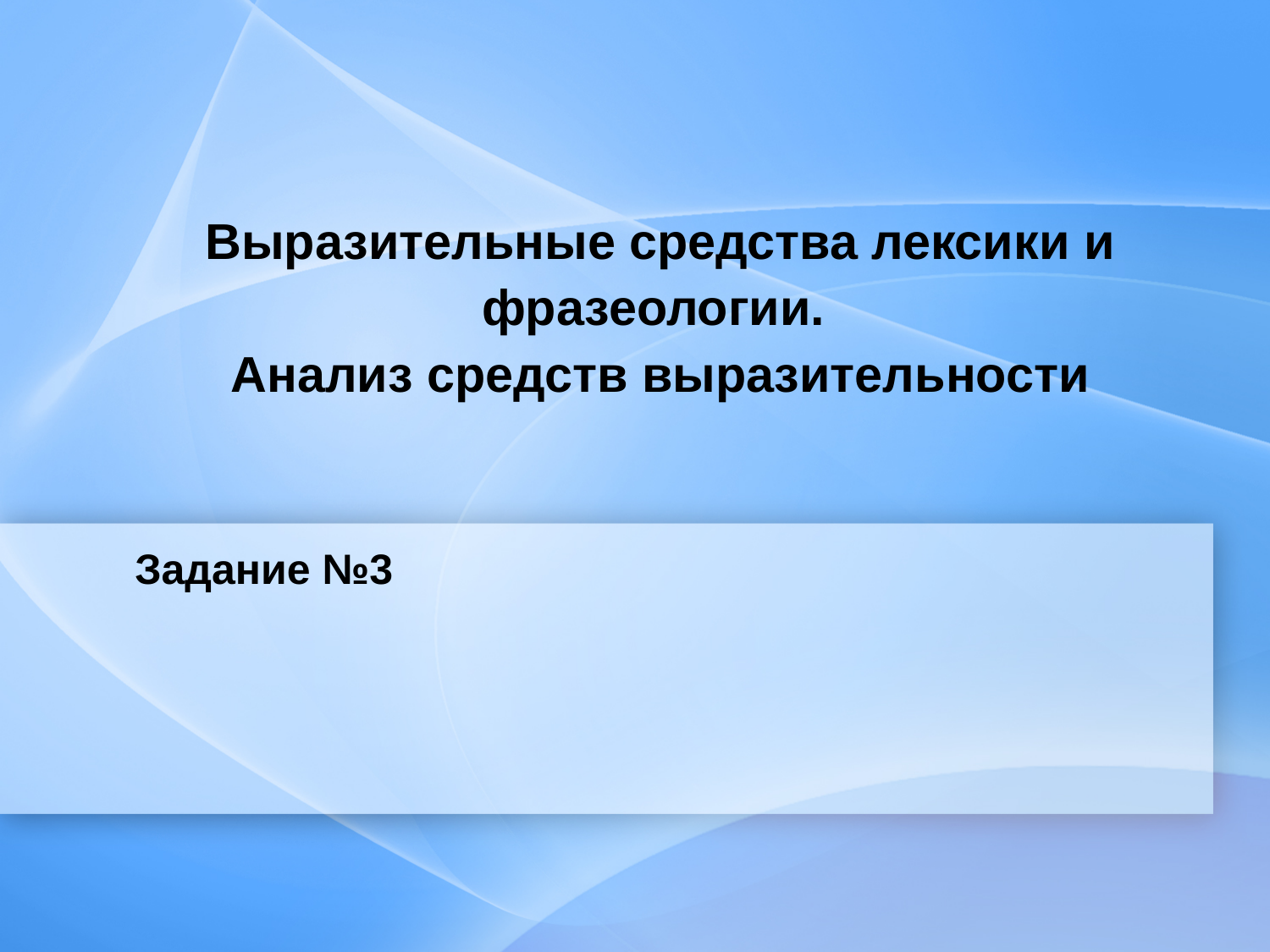

# Выразительные средства лексики и фразеологии. Анализ средств выразительности
Задание №3